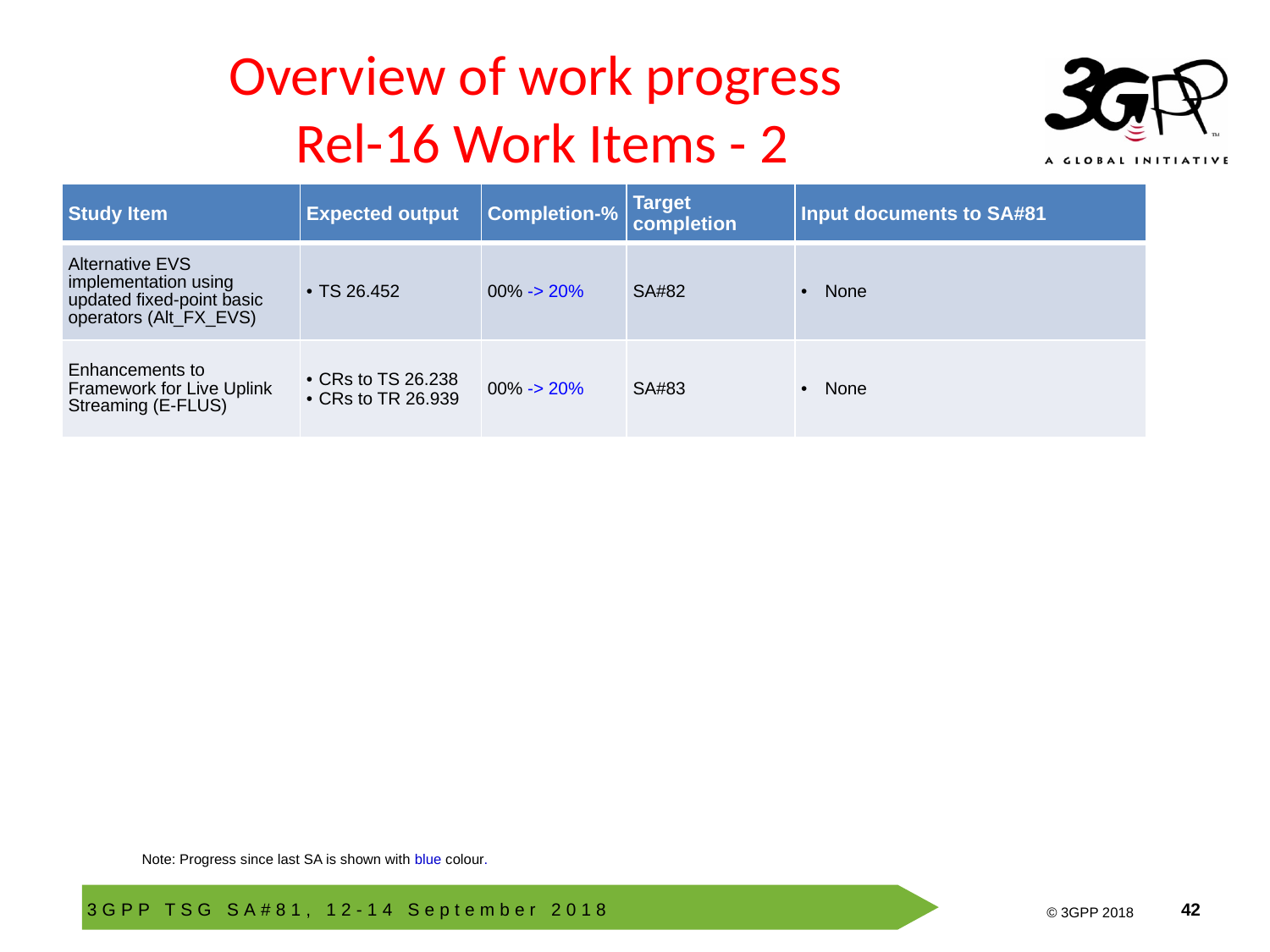

# Overview of work progress Rel-16 Work Items - 2
| Study Item | Expected output | Completion-% | Target completion | Input documents to SA#81 |
| --- | --- | --- | --- | --- |
| Alternative EVS implementation using updated fixed-point basic operators (Alt\_FX\_EVS) | TS 26.452 | 00% -> 20% | SA#82 | None |
| Enhancements to Framework for Live Uplink Streaming (E-FLUS) | CRs to TS 26.238 CRs to TR 26.939 | 00% -> 20% | SA#83 | None |

Note: Progress since last SA is shown with blue colour.